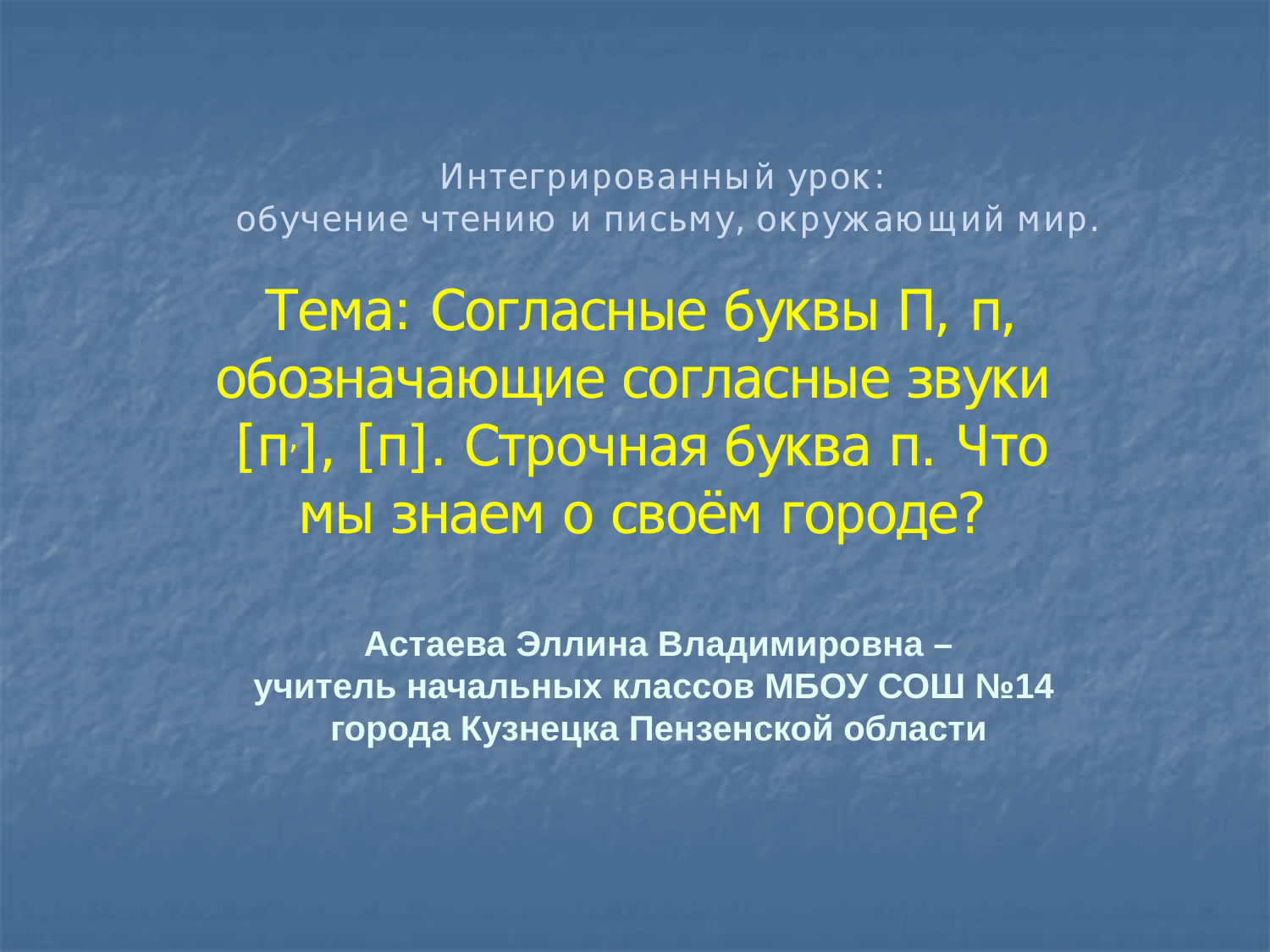

# Интегрированный урок: обучение чтению и письму, окружающий мир.
Тема: Согласные буквы П, п, обозначающие согласные звуки  [п,], [п]. Строчная буква п. Что мы знаем о своём городе?
Астаева Эллина Владимировна –
учитель начальных классов МБОУ СОШ №14
города Кузнецка Пензенской области